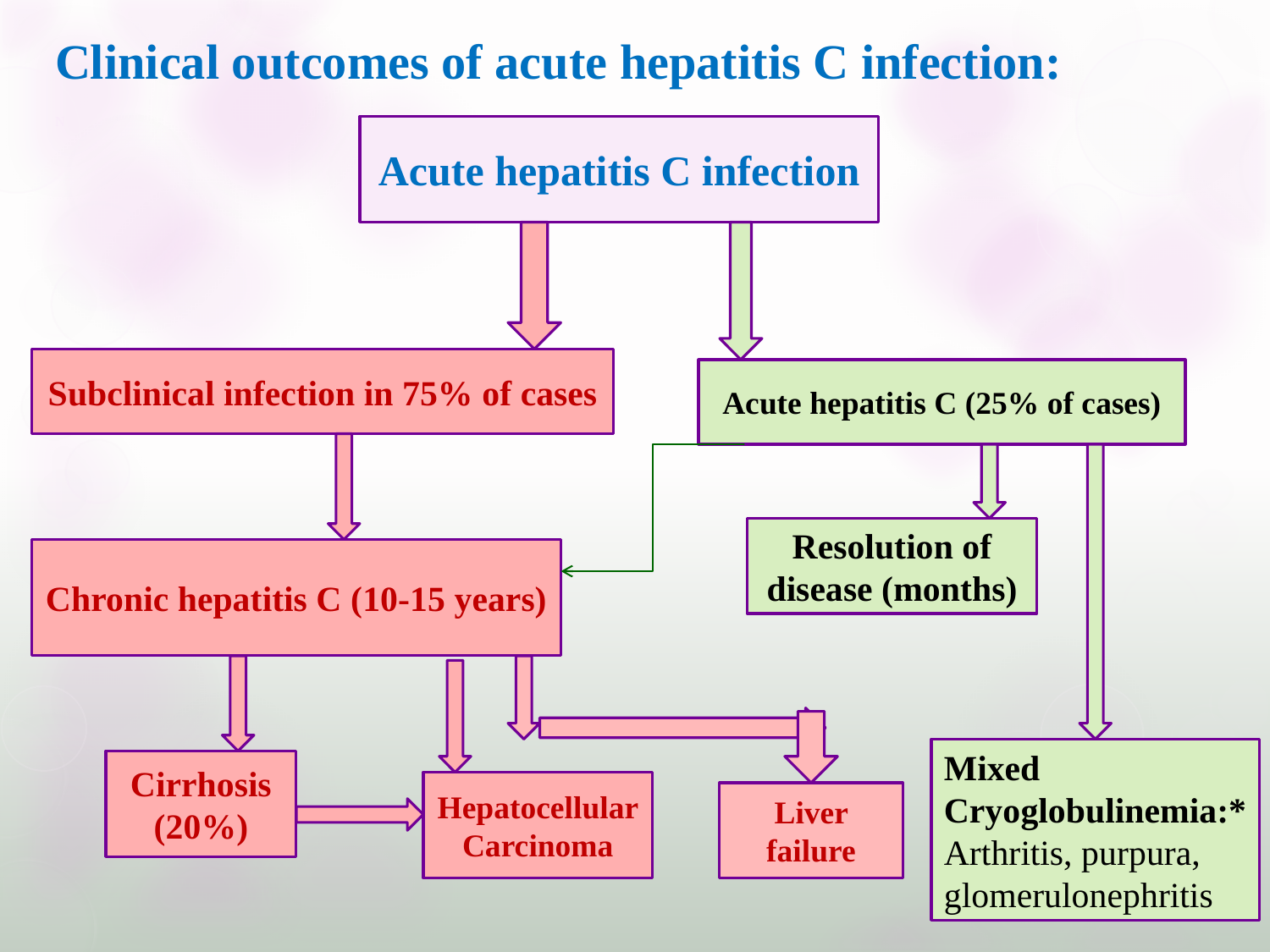

# Clinical outcomes of acute hepatitis C infection:
N
Acute hepatitis C infection

Subclinical infection in 75% of cases
Acute hepatitis C (25% of cases)

Resolution of disease (months)
Chronic hepatitis C (10-15 years)

Mixed Cryoglobulinemia:*
Arthritis, purpura, glomerulonephritis
Cirrhosis (20%)
Hepatocellular Carcinoma
Liver failure